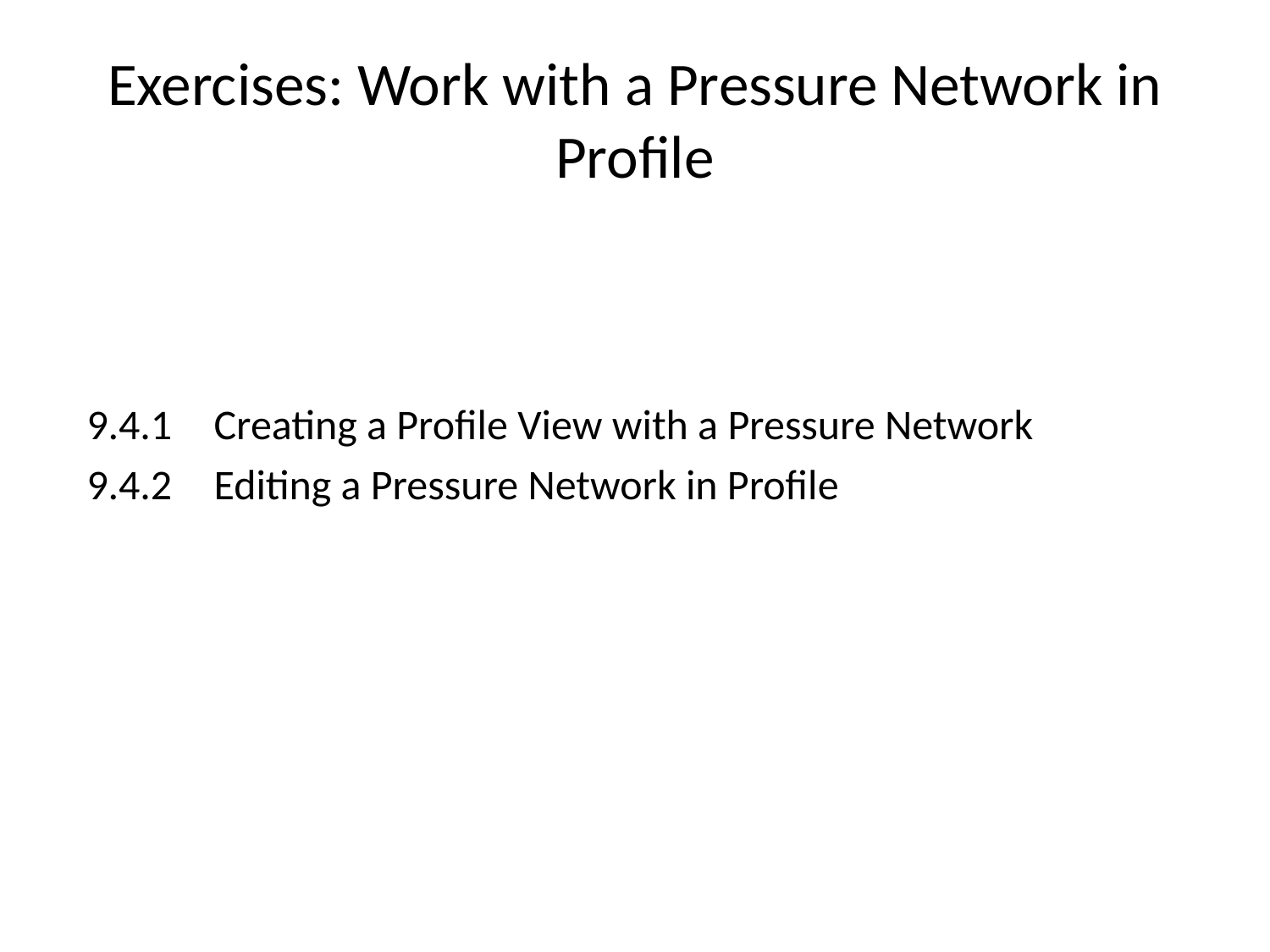

# Exercises: Work with a Pressure Network in Profile
9.4.1	Creating a Profile View with a Pressure Network
9.4.2	Editing a Pressure Network in Profile